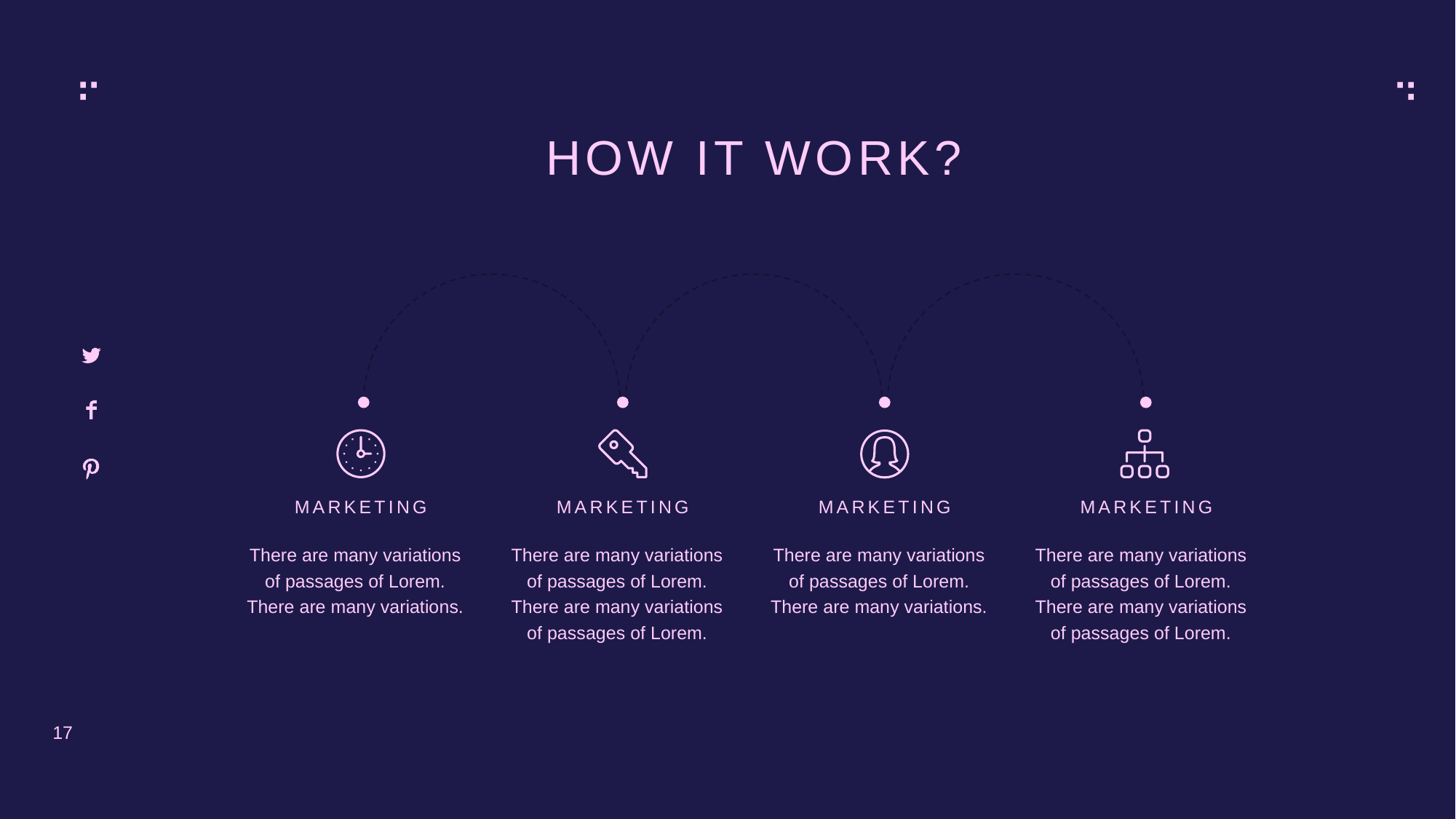

HOW IT WORK?
e7d195523061f1c0c2b73831c94a3edc981f60e396d3e182073EE1468018468A7F192AE5E5CD515B6C3125F8AF6E4EE646174E8CF0B46FD19828DCE8CDA3B3A044A74F0E769C5FA8CB87AB6FC303C8BA3785FAC64AF5424764E128FECAE4CC72BD54E486F2F2A60F51B8A1D54097D49F626B96969F5CCE921267A92A2F22AC8A839D5EE3DCAA21587D0441DCE9CD8276

MARKETING
There are many variations of passages of Lorem. There are many variations of passages of Lorem.

MARKETING
There are many variations of passages of Lorem. There are many variations.

MARKETING
There are many variations of passages of Lorem. There are many variations of passages of Lorem.

MARKETING
There are many variations of passages of Lorem. There are many variations.